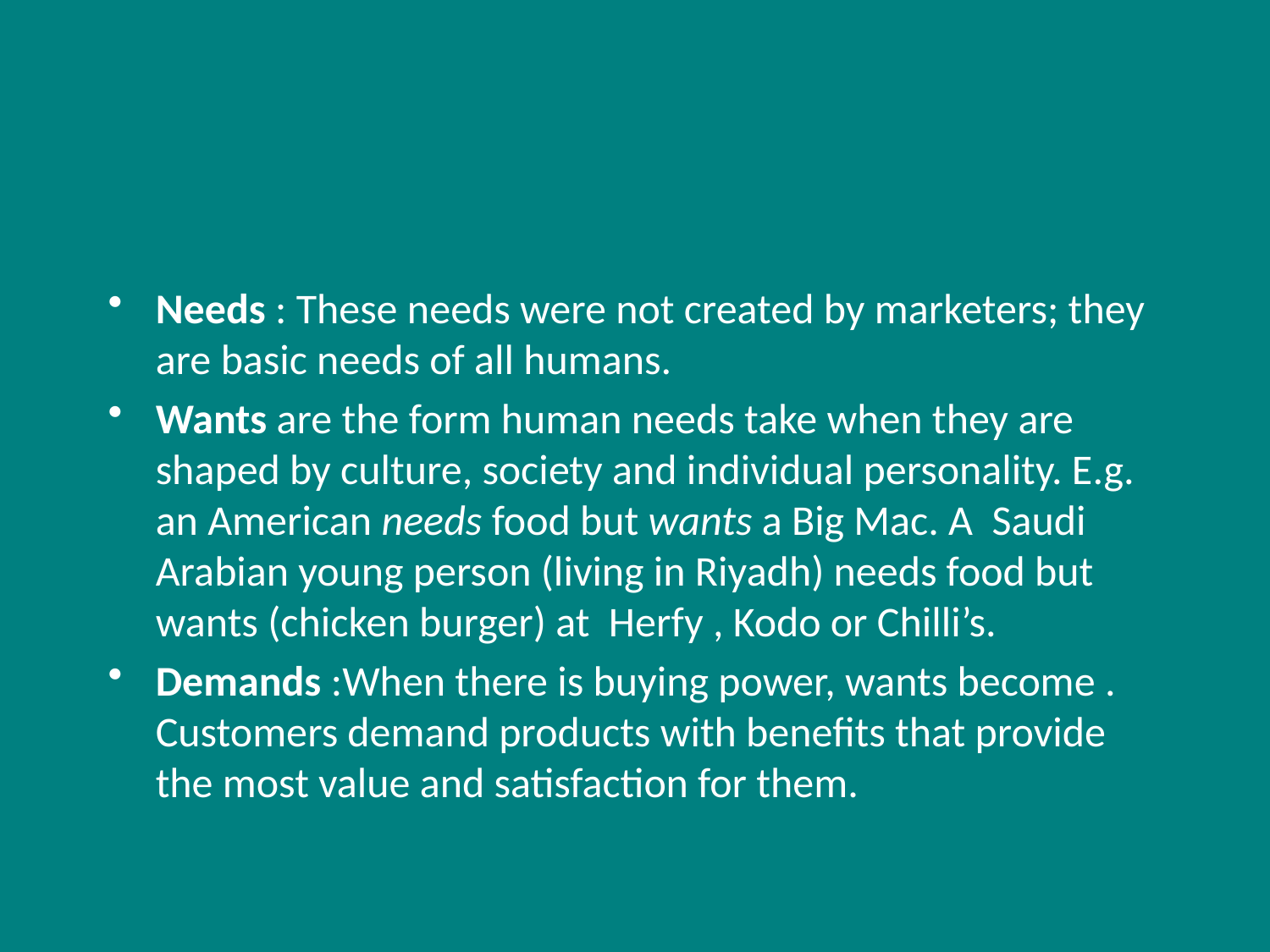

#

Needs : These needs were not created by marketers; they are basic needs of all humans.
Wants are the form human needs take when they are shaped by culture, society and individual personality. E.g. an American needs food but wants a Big Mac. A  Saudi Arabian young person (living in Riyadh) needs food but wants (chicken burger) at  Herfy , Kodo or Chilli’s.
Demands :When there is buying power, wants become . Customers demand products with benefits that provide the most value and satisfaction for them.